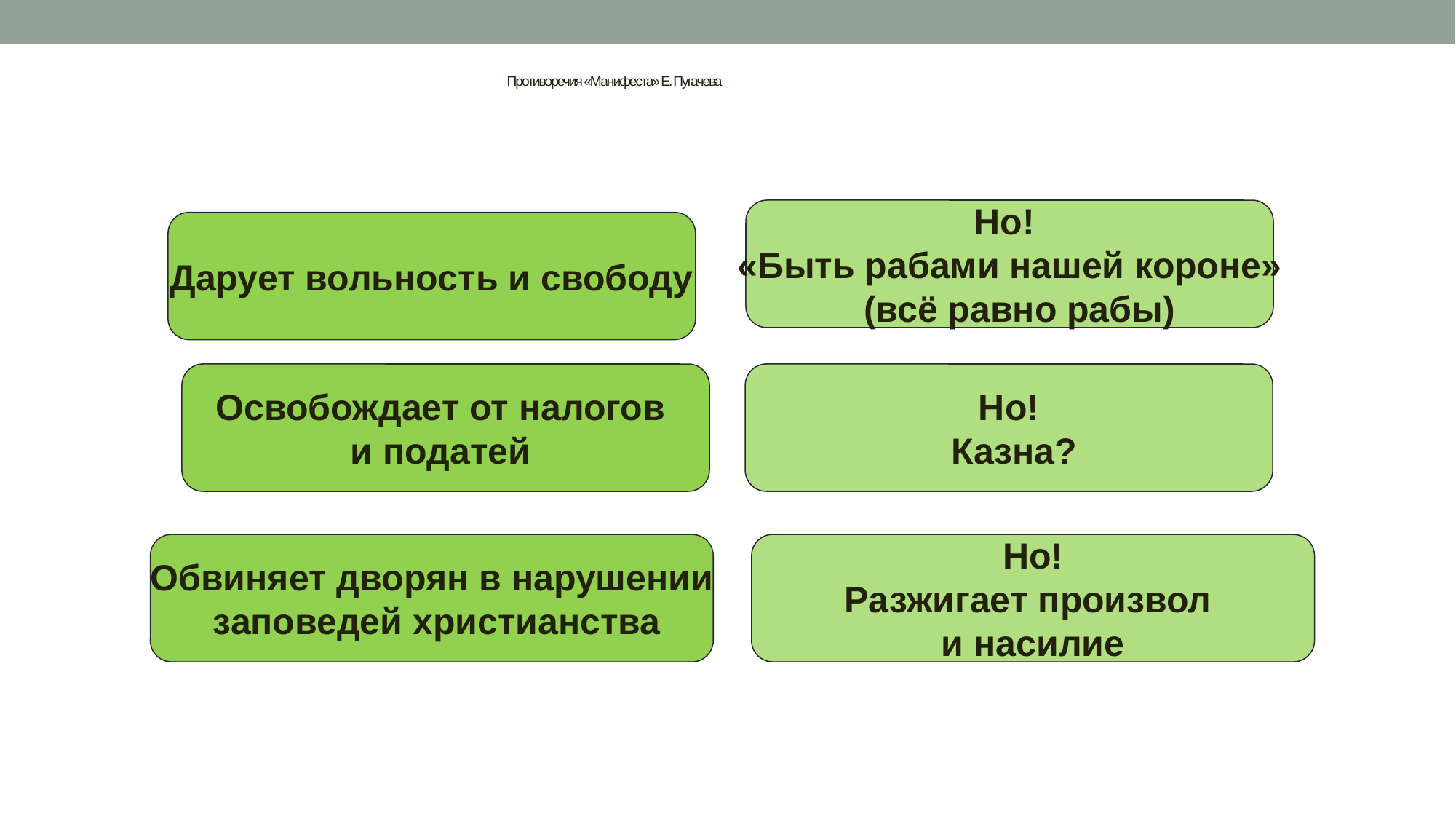

# Противоречия «Манифеста» Е. Пугачева
                  Но!
                                    «Быть рабами нашей короне»
  (всё равно рабы)
Дарует вольность и свободу
Освобождает от налогов
и податей
Но!
 Казна?
Обвиняет дворян в нарушении
 заповедей христианства

Но!
Разжигает произвол
и насилие